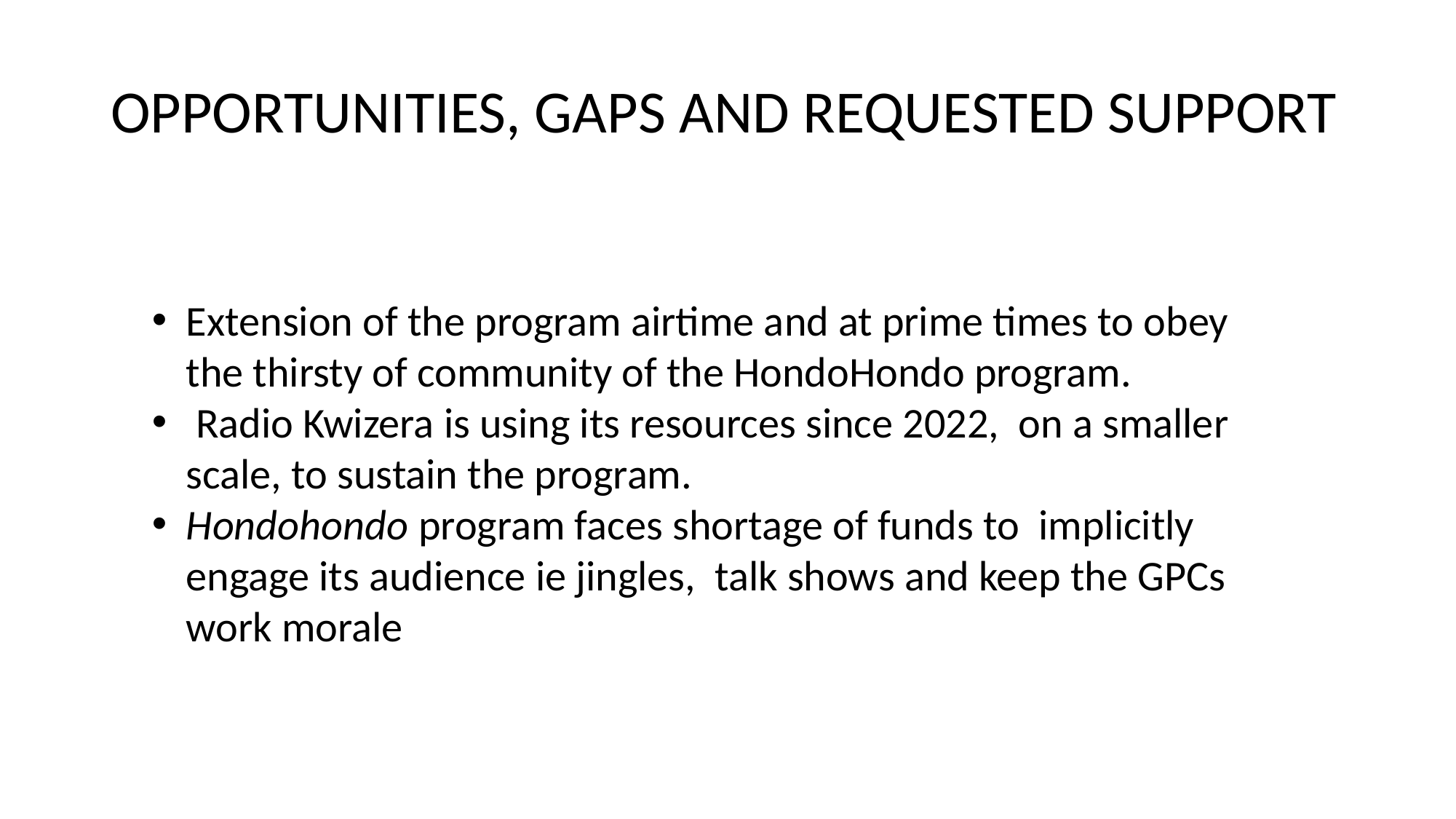

# OPPORTUNITIES, GAPS AND REQUESTED SUPPORT
Extension of the program airtime and at prime times to obey the thirsty of community of the HondoHondo program.
 Radio Kwizera is using its resources since 2022,  on a smaller scale, to sustain the program.
Hondohondo program faces shortage of funds to  implicitly engage its audience ie jingles,  talk shows and keep the GPCs work morale